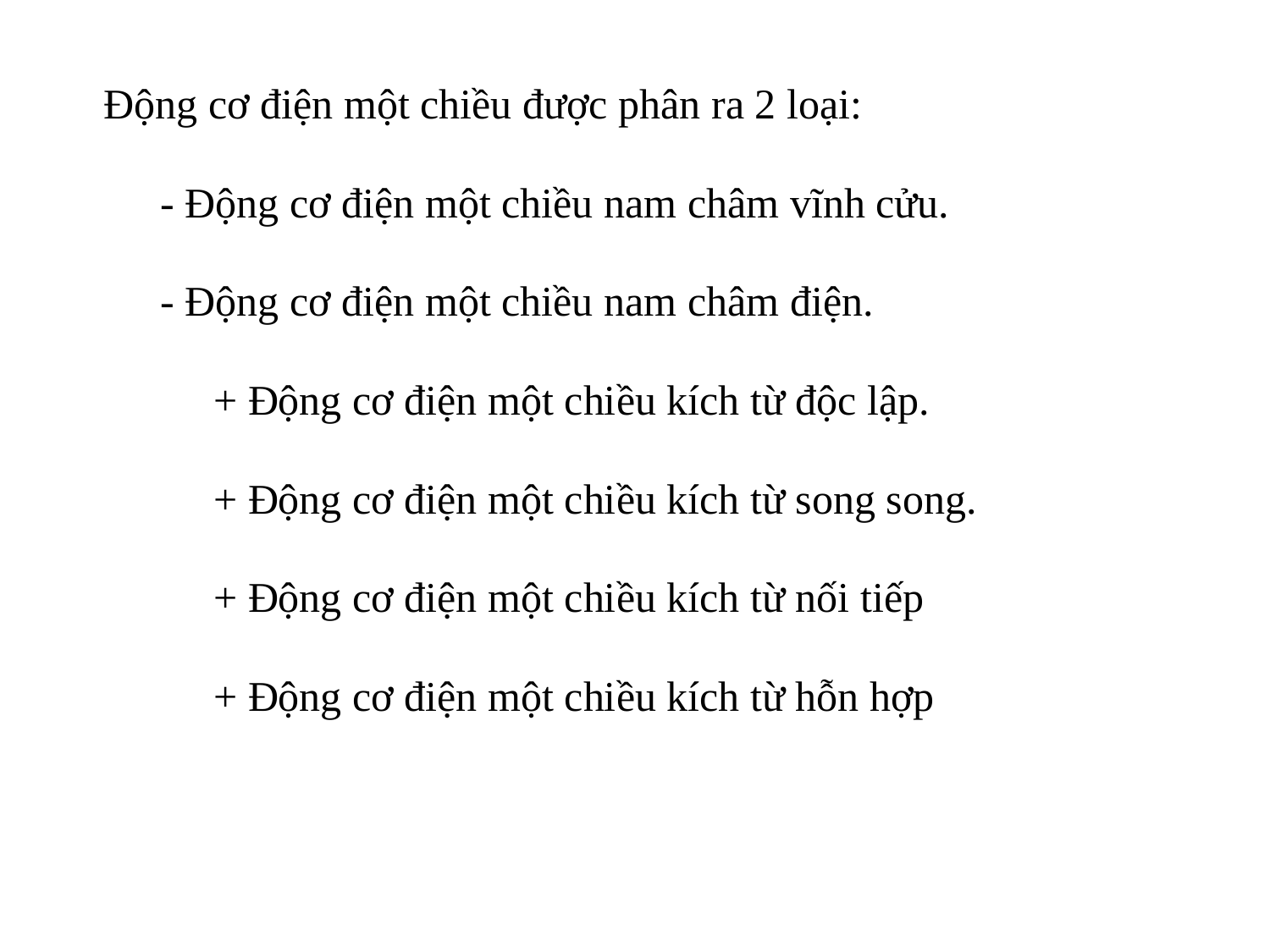

Động cơ điện một chiều được phân ra 2 loại:
- Động cơ điện một chiều nam châm vĩnh cửu.
- Động cơ điện một chiều nam châm điện.
+ Động cơ điện một chiều kích từ độc lập.
+ Động cơ điện một chiều kích từ song song.
+ Động cơ điện một chiều kích từ nối tiếp
+ Động cơ điện một chiều kích từ hỗn hợp